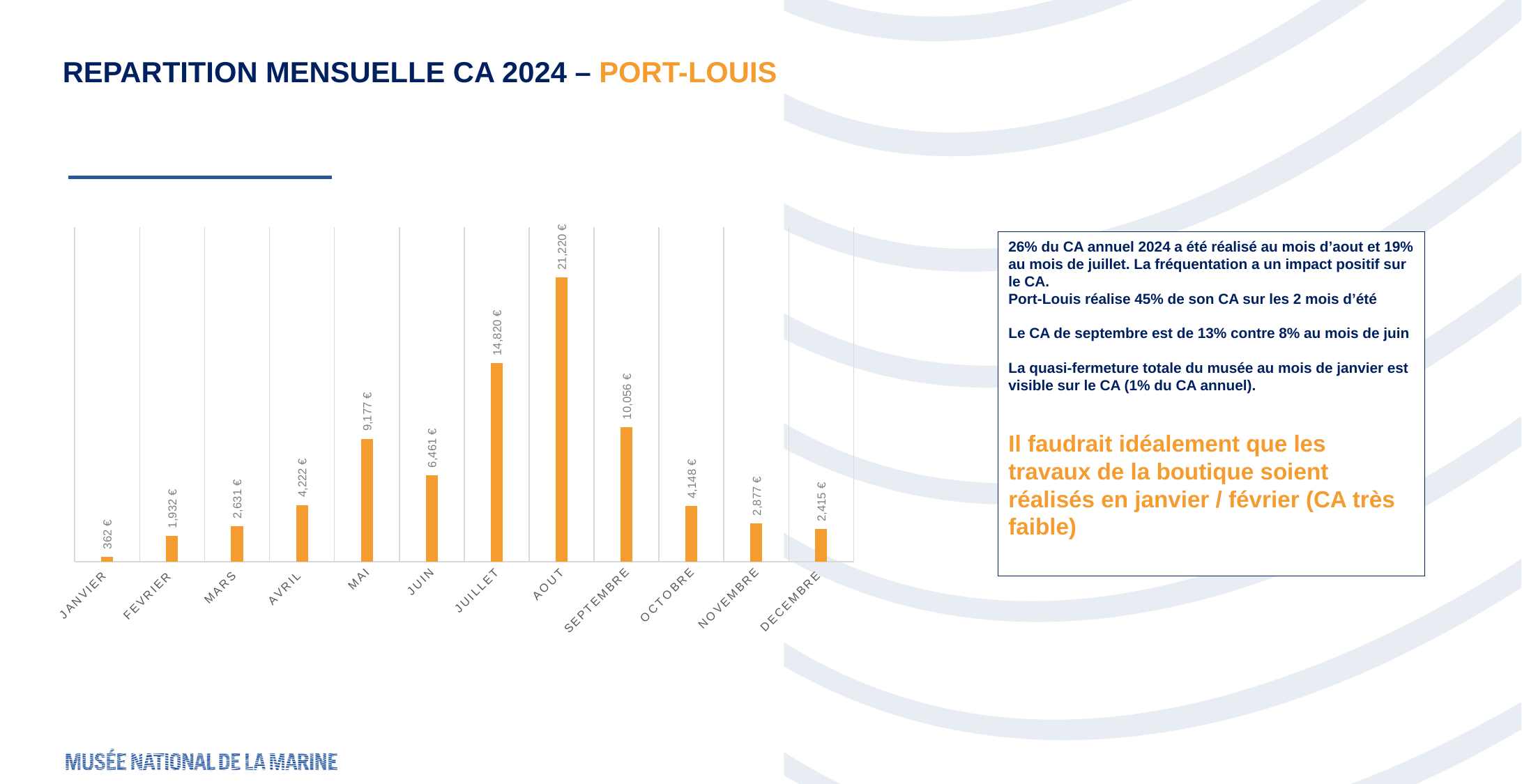

# REPARTITION MENSUELLE CA 2024 – Port-louis

### Chart

| Category |  |
|---|---|
| JANVIER  | 362.45 |
| FEVRIER  | 1931.75 |
| MARS  | 2631.02 |
| AVRIL  | 4221.94 |
| MAI | 9176.6 |
| JUIN | 6461.13 |
| JUILLET | 14820.18 |
| AOUT | 21220.23 |
| SEPTEMBRE | 10055.88 |
| OCTOBRE | 4147.91 |
| NOVEMBRE | 2876.53 |
| DECEMBRE  | 2415.3 |
26% du CA annuel 2024 a été réalisé au mois d’aout et 19% au mois de juillet. La fréquentation a un impact positif sur le CA.
Port-Louis réalise 45% de son CA sur les 2 mois d’été

Le CA de septembre est de 13% contre 8% au mois de juin

La quasi-fermeture totale du musée au mois de janvier est visible sur le CA (1% du CA annuel).

Il faudrait idéalement que les travaux de la boutique soient réalisés en janvier / février (CA très faible)